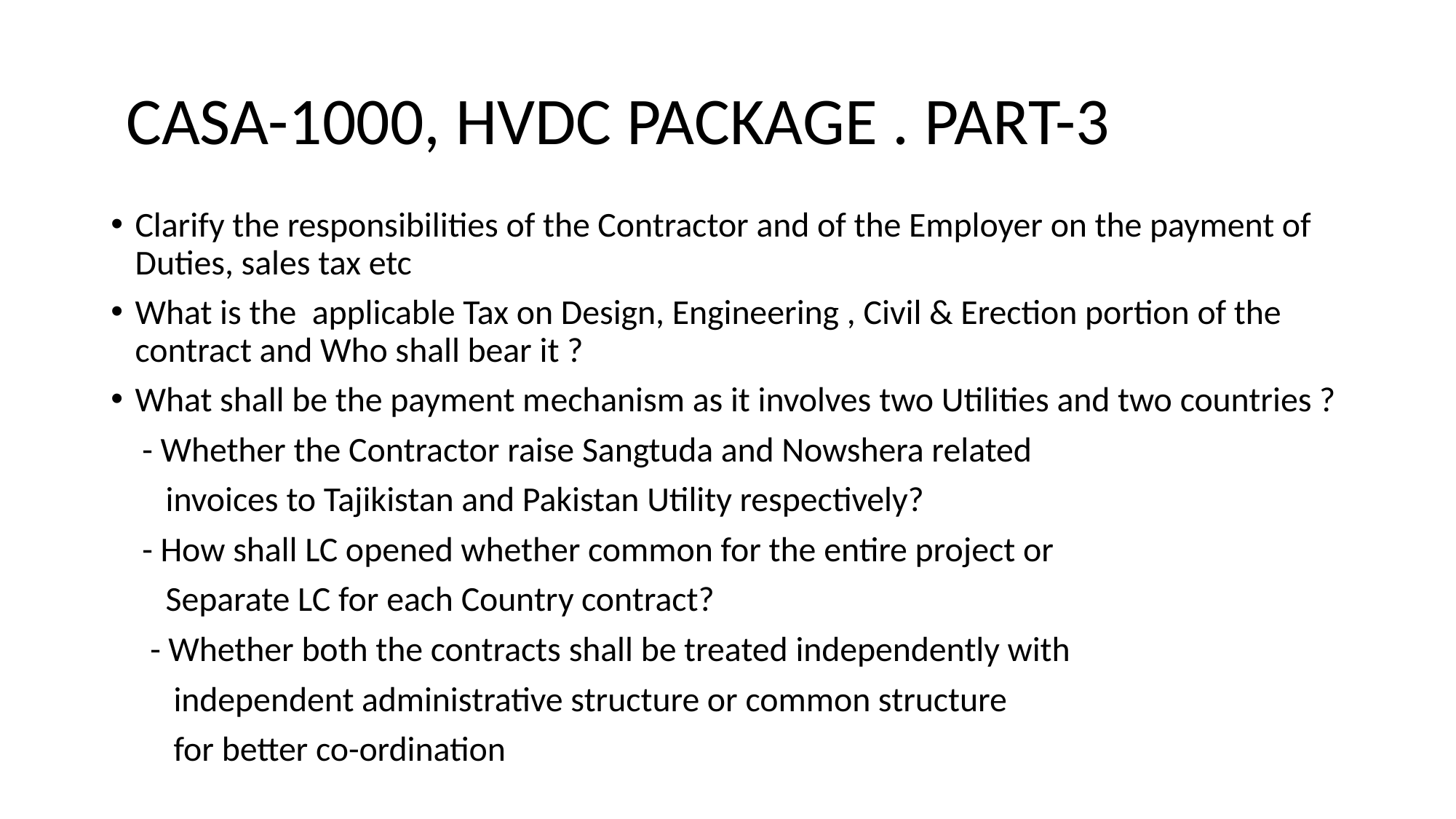

# CASA-1000, HVDC PACKAGE . PART-3

Clarify the responsibilities of the Contractor and of the Employer on the payment of Duties, sales tax etc
What is the  applicable Tax on Design, Engineering , Civil & Erection portion of the contract and Who shall bear it ?
What shall be the payment mechanism as it involves two Utilities and two countries ?
    - Whether the Contractor raise Sangtuda and Nowshera related
       invoices to Tajikistan and Pakistan Utility respectively?
    - How shall LC opened whether common for the entire project or
       Separate LC for each Country contract?
     - Whether both the contracts shall be treated independently with
        independent administrative structure or common structure
        for better co-ordination